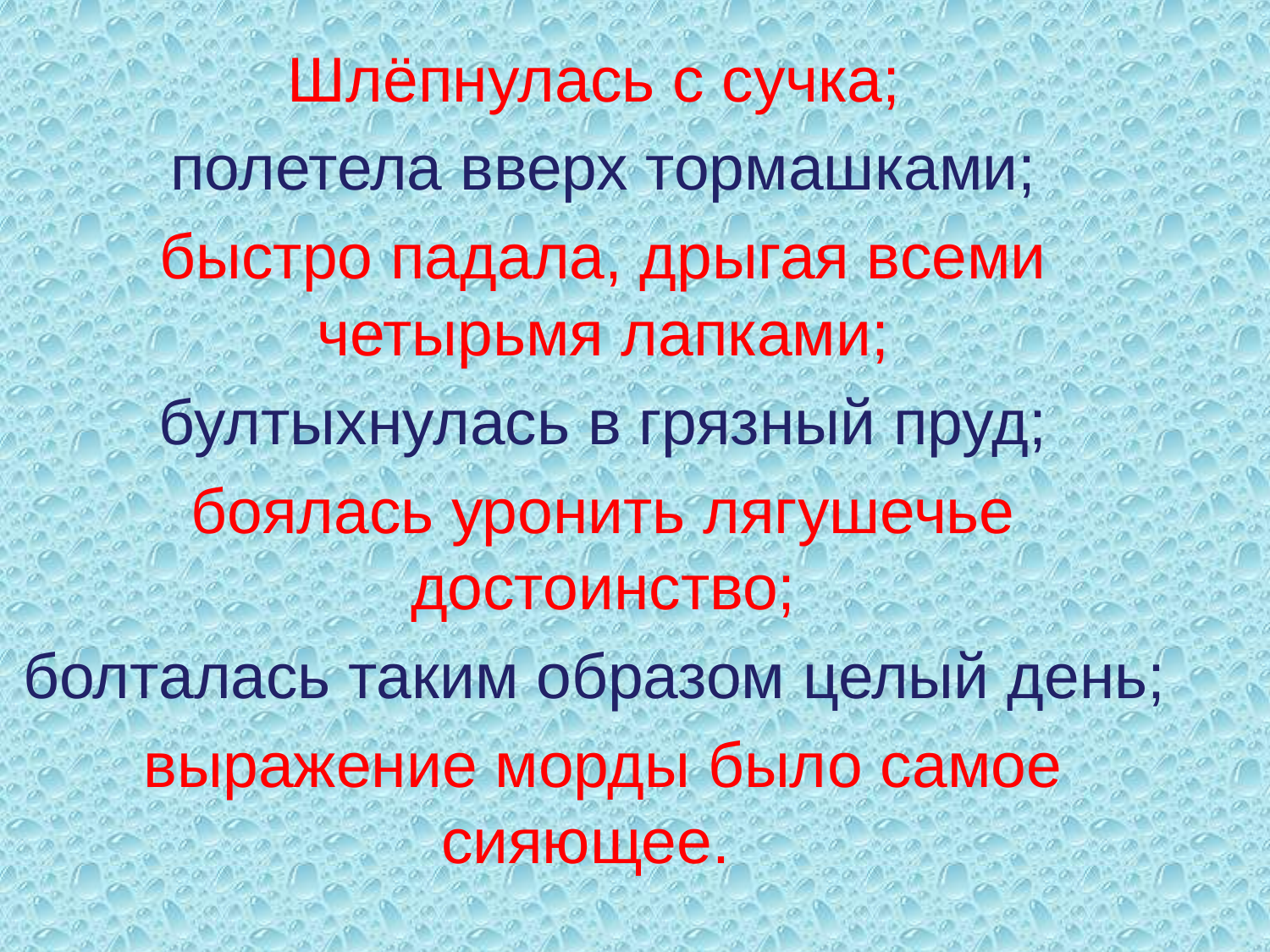

Шлёпнулась с сучка;
полетела вверх тормашками;
быстро падала, дрыгая всеми четырьмя лапками;
бултыхнулась в грязный пруд;
боялась уронить лягушечье достоинство;
болталась таким образом целый день;
выражение морды было самое сияющее.